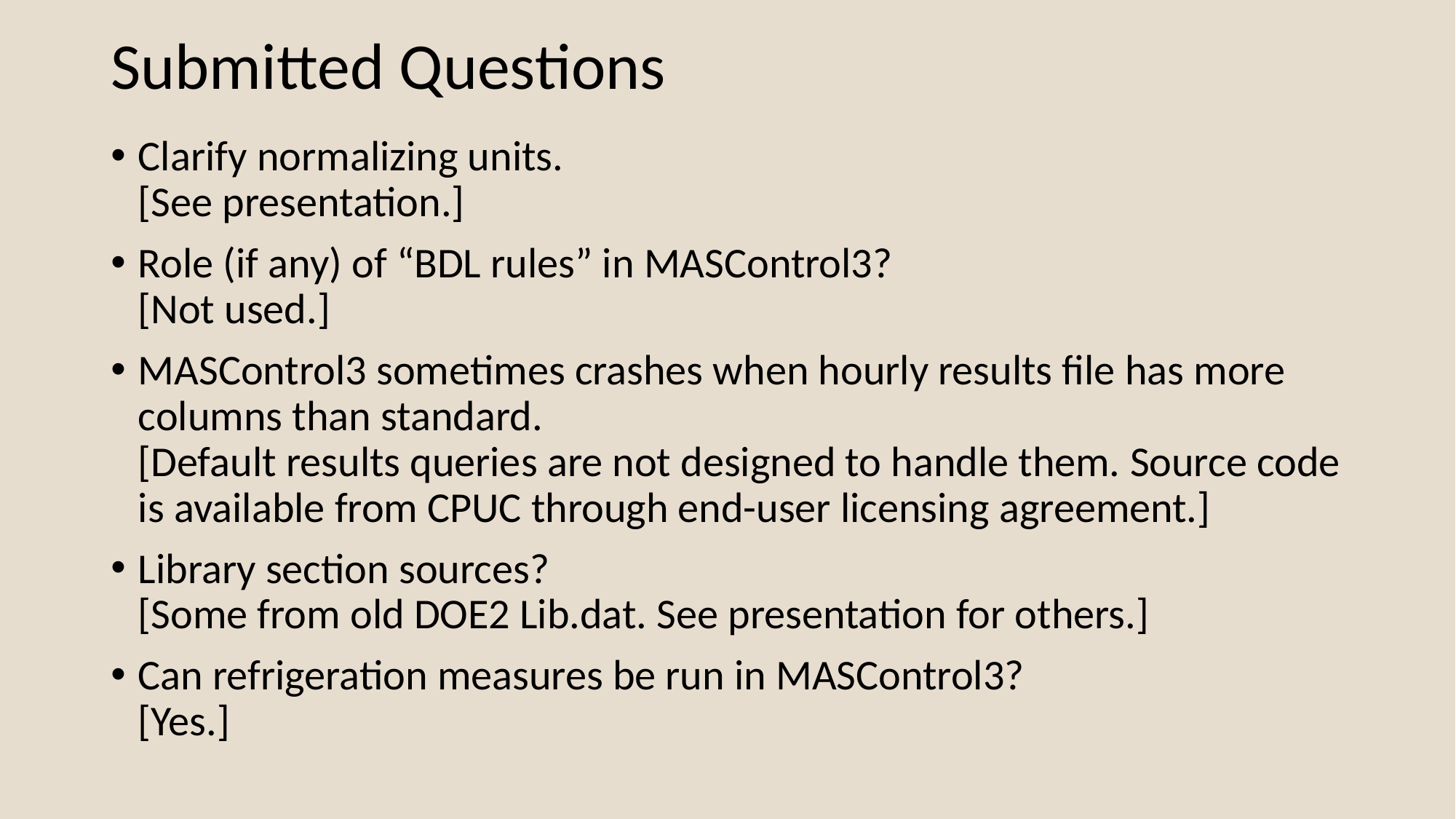

# Submitted Questions
Clarify normalizing units.
[See presentation.]
Role (if any) of “BDL rules” in MASControl3?
[Not used.]
MASControl3 sometimes crashes when hourly results file has more columns than standard.
[Default results queries are not designed to handle them. Source code is available from CPUC through end-user licensing agreement.]
Library section sources?
[Some from old DOE2 Lib.dat. See presentation for others.]
Can refrigeration measures be run in MASControl3?
[Yes.]